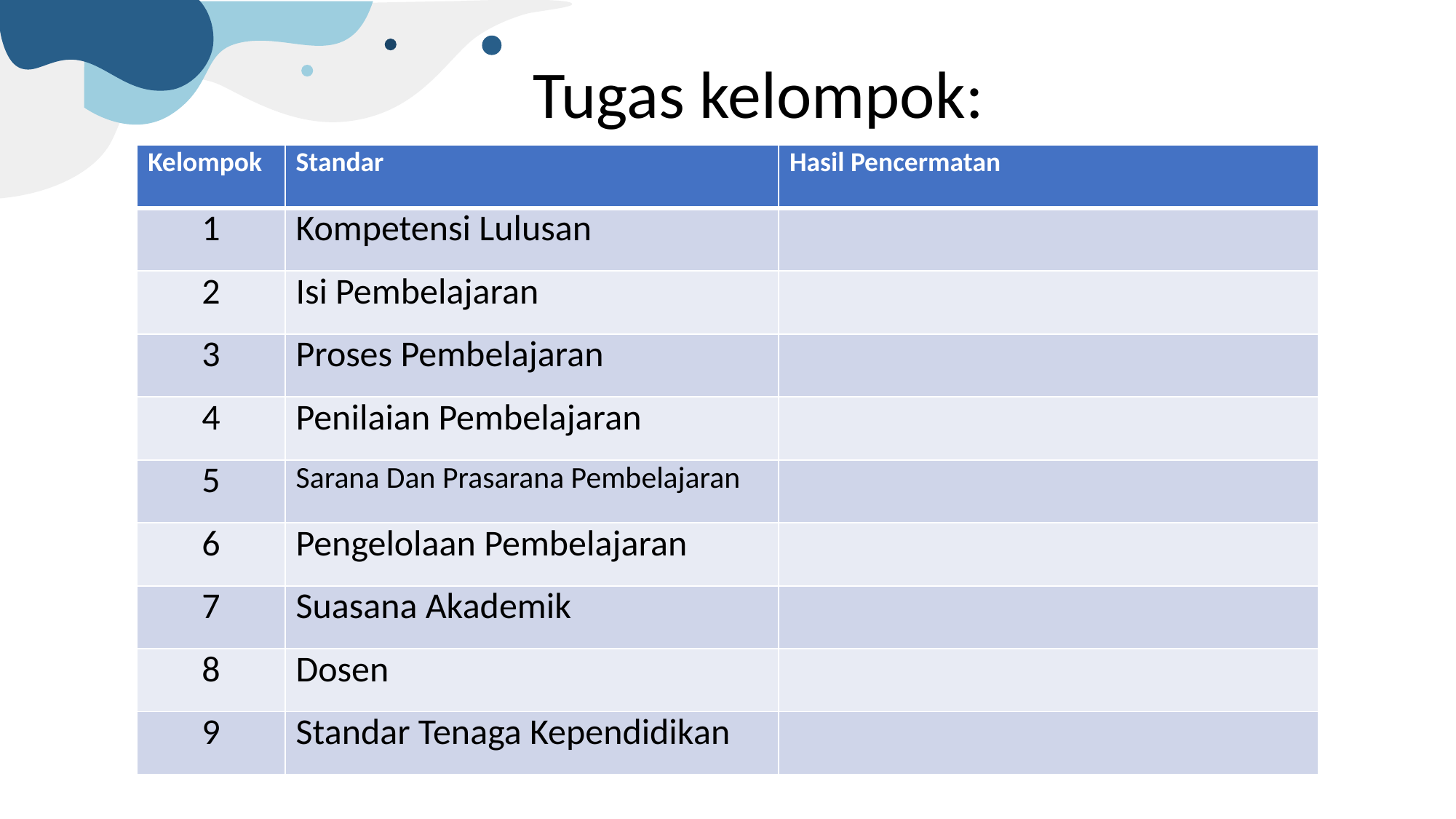

# Tugas kelompok:
| Kelompok | Standar | Hasil Pencermatan |
| --- | --- | --- |
| 1 | Kompetensi Lulusan |  |
| 2 | Isi Pembelajaran |  |
| 3 | Proses Pembelajaran |  |
| 4 | Penilaian Pembelajaran |  |
| 5 | Sarana Dan Prasarana Pembelajaran |  |
| 6 | Pengelolaan Pembelajaran |  |
| 7 | Suasana Akademik |  |
| 8 | Dosen |  |
| 9 | Standar Tenaga Kependidikan |  |